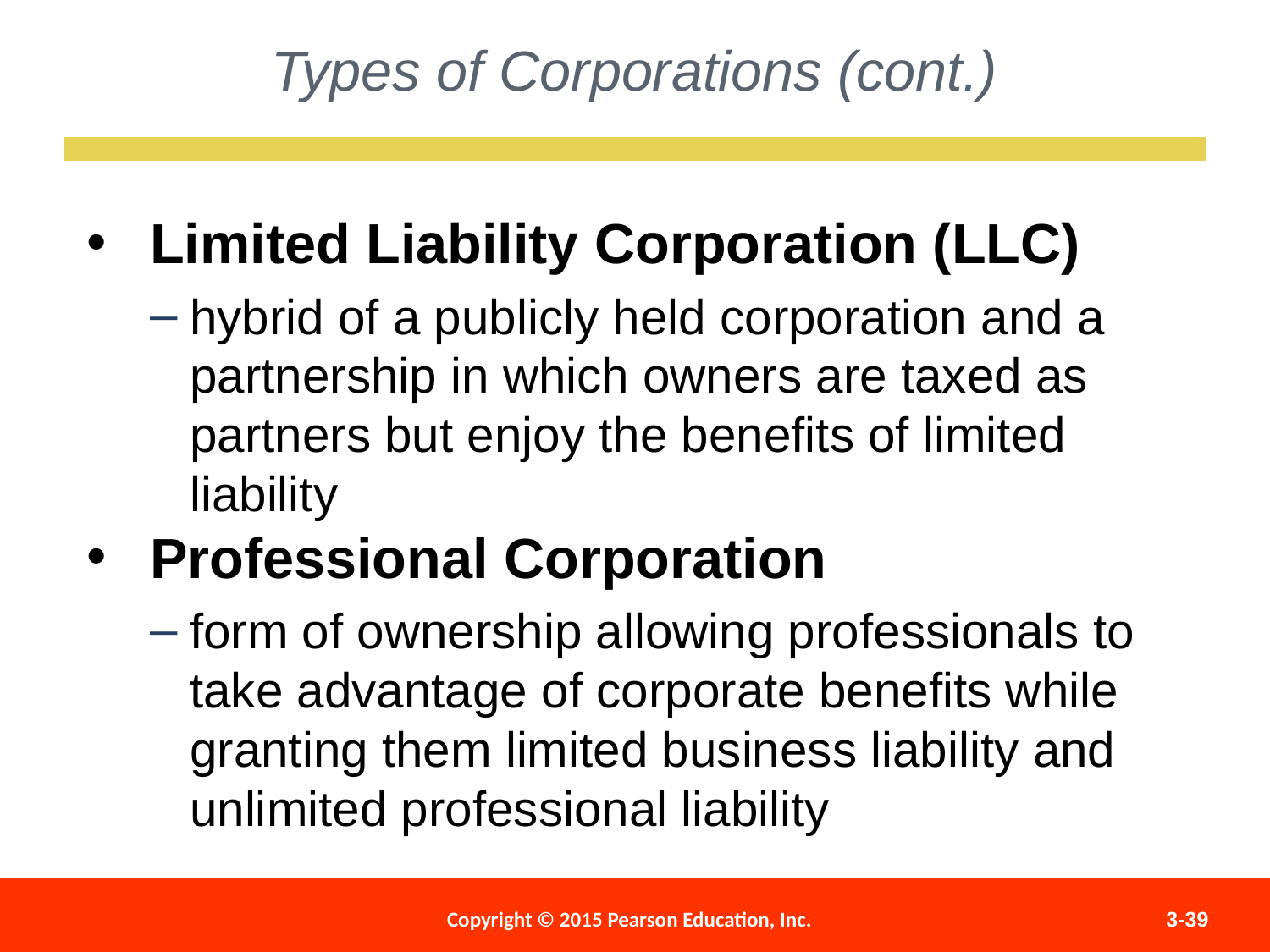

Types of Corporations (cont.)

Limited Liability Corporation (LLC)
hybrid of a publicly held corporation and a partnership in which owners are taxed as partners but enjoy the benefits of limited liability
Professional Corporation
form of ownership allowing professionals to take advantage of corporate benefits while granting them limited business liability and unlimited professional liability